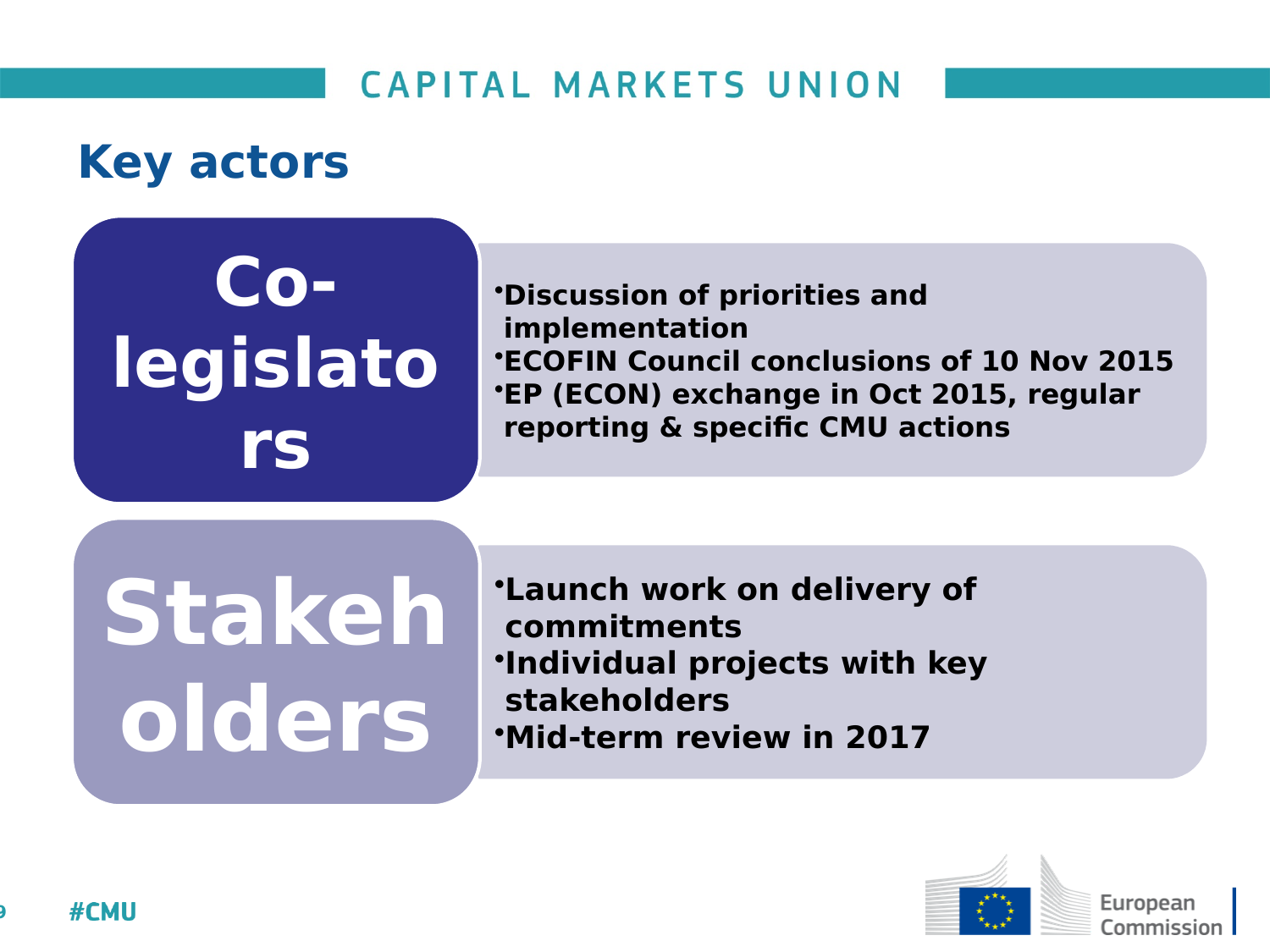

Key actors
Co-legislators
ECOFIN Council conclusions of 10 Nov 2015
Stakeholders
Launch work on delivery of commitments
Discussion of priorities and implementation
EP (ECON) exchange in Oct 2015, regular reporting & specific CMU actions
Individual projects with key stakeholders
Mid-term review in 2017